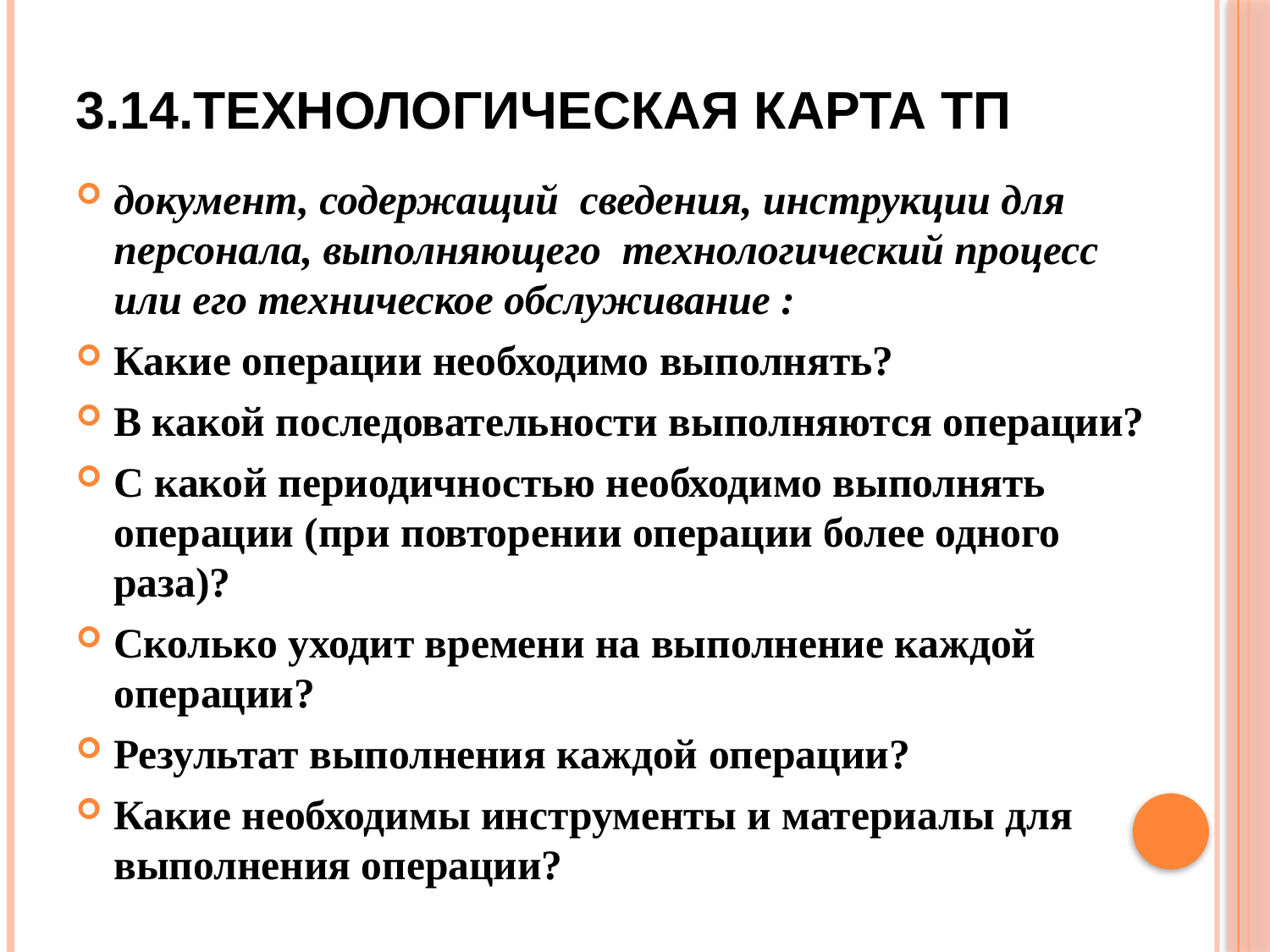

# 3.14.Технологическая карта ТП
документ, содержащий  сведения, инструкции для персонала, выполняющего  технологический процесс или его техническое обслуживание :
Какие операции необходимо выполнять?
В какой последовательности выполняются операции?
С какой периодичностью необходимо выполнять операции (при повторении операции более одного раза)?
Сколько уходит времени на выполнение каждой операции?
Результат выполнения каждой операции?
Какие необходимы инструменты и материалы для выполнения операции?